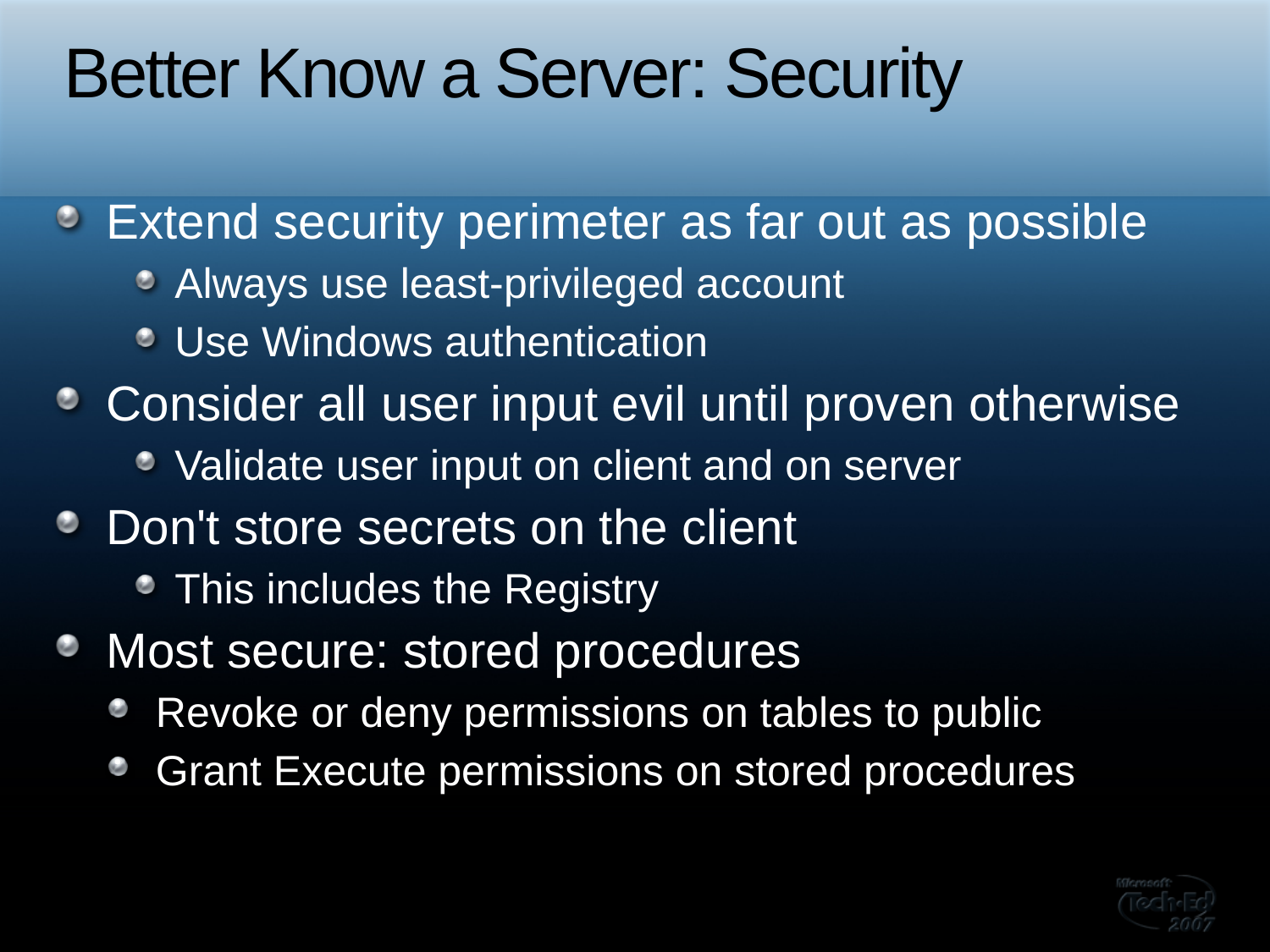

# Better Know a Server: Security
Extend security perimeter as far out as possible
Always use least-privileged account
Use Windows authentication
Consider all user input evil until proven otherwise
Validate user input on client and on server
Don't store secrets on the client
This includes the Registry
Most secure: stored procedures
Revoke or deny permissions on tables to public
Grant Execute permissions on stored procedures